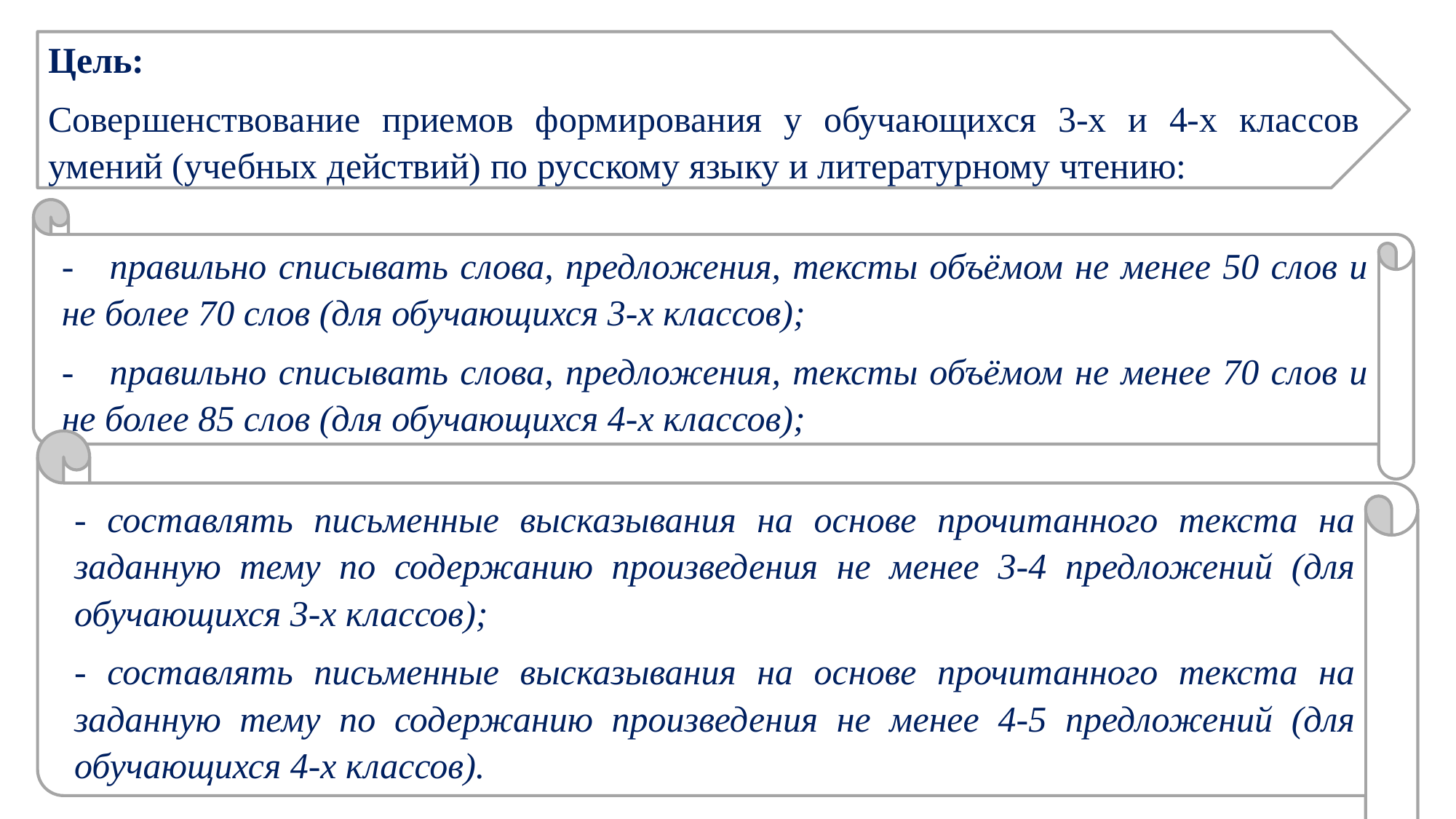

Цель:
Совершенствование приемов формирования у обучающихся 3-х и 4-х классов умений (учебных действий) по русскому языку и литературному чтению:
-   правильно списывать слова, предложения, тексты объёмом не менее 50 слов и не более 70 слов (для обучающихся 3-х классов);
-   правильно списывать слова, предложения, тексты объёмом не менее 70 слов и не более 85 слов (для обучающихся 4-х классов);
- составлять письменные высказывания на основе прочитанного текста на заданную тему по содержанию произведения не менее 3-4 предложений (для обучающихся 3-х классов);
- составлять письменные высказывания на основе прочитанного текста на заданную тему по содержанию произведения не менее 4-5 предложений (для обучающихся 4-х классов).